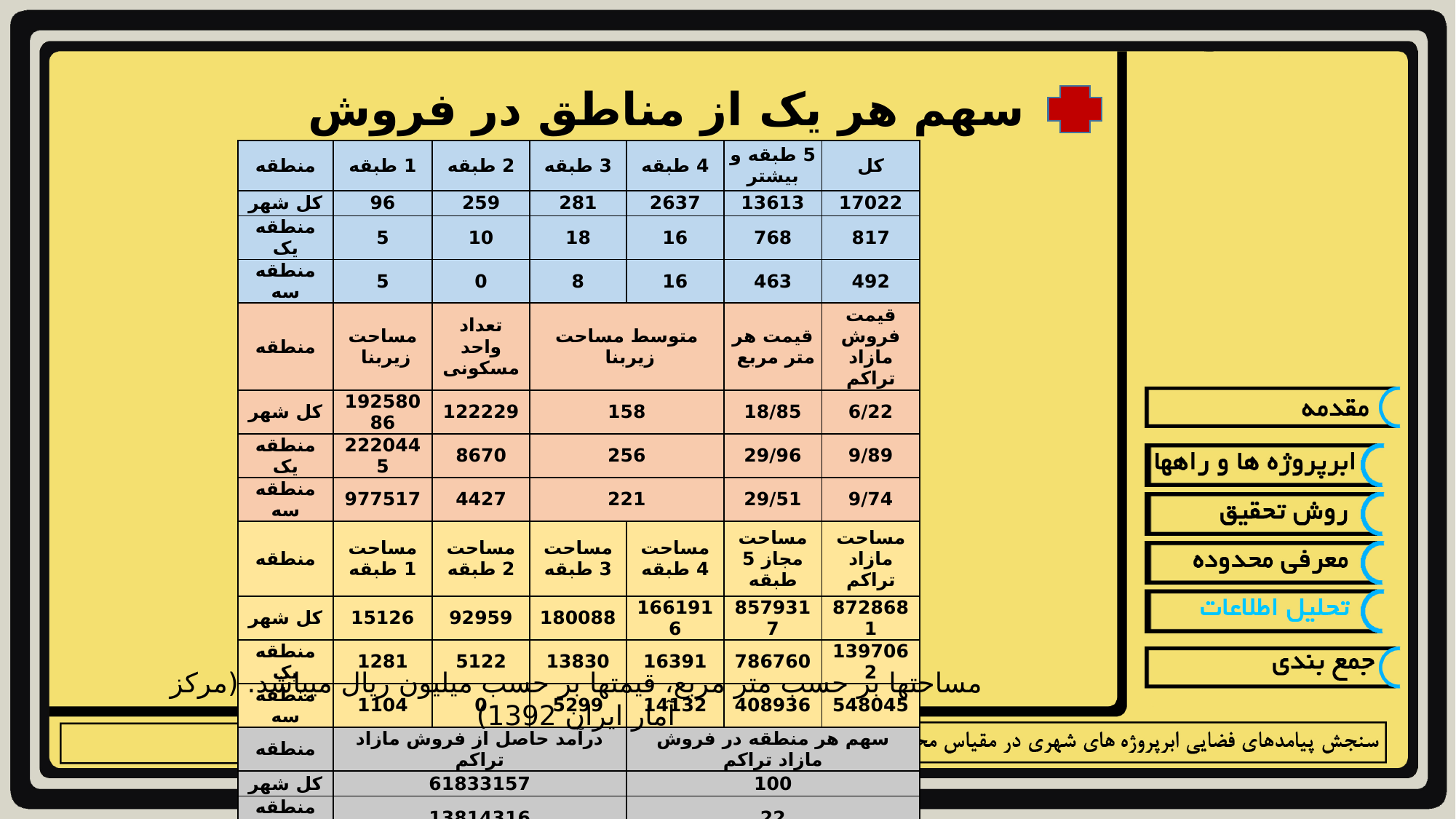

سهم هر یک از مناطق در فروش مازاد تراکم

| منطقه | 1 طبقه | 2 طبقه | 3 طبقه | 4 طبقه | 5 طبقه و بیشتر | کل |
| --- | --- | --- | --- | --- | --- | --- |
| کل شهر | 96 | 259 | 281 | 2637 | 13613 | 17022 |
| منطقه یک | 5 | 10 | 18 | 16 | 768 | 817 |
| منطقه سه | 5 | 0 | 8 | 16 | 463 | 492 |
| منطقه | مساحت زیربنا | تعداد واحد مسکونی | متوسط مساحت زیربنا |  | قیمت هر متر مربع | قیمت فروش مازاد تراکم |
| کل شهر | 19258086 | 122229 | 158 |  | 18/85 | 6/22 |
| منطقه یک | 2220445 | 8670 | 256 |  | 29/96 | 9/89 |
| منطقه سه | 977517 | 4427 | 221 |  | 29/51 | 9/74 |
| منطقه | مساحت 1 طبقه | مساحت 2 طبقه | مساحت 3 طبقه | مساحت 4 طبقه | مساحت مجاز 5 طبقه | مساحت مازاد تراکم |
| کل شهر | 15126 | 92959 | 180088 | 1661916 | 8579317 | 8728681 |
| منطقه یک | 1281 | 5122 | 13830 | 16391 | 786760 | 1397062 |
| منطقه سه | 1104 | 0 | 5299 | 14132 | 408936 | 548045 |
| منطقه | درآمد حاصل از فروش مازاد تراکم |  |  | سهم هر منطقه در فروش مازاد تراکم |  |  |
| کل شهر | 61833157 |  |  | 100 |  |  |
| منطقه یک | 13814316 |  |  | 22 |  |  |
| منطقه سه | 5336669 |  |  | 9 |  |  |
مساحت­ها بر حسب متر مربع، قیمت­ها بر حسب میلیون ریال می­باشد. (مرکز آمار ایران 1392)